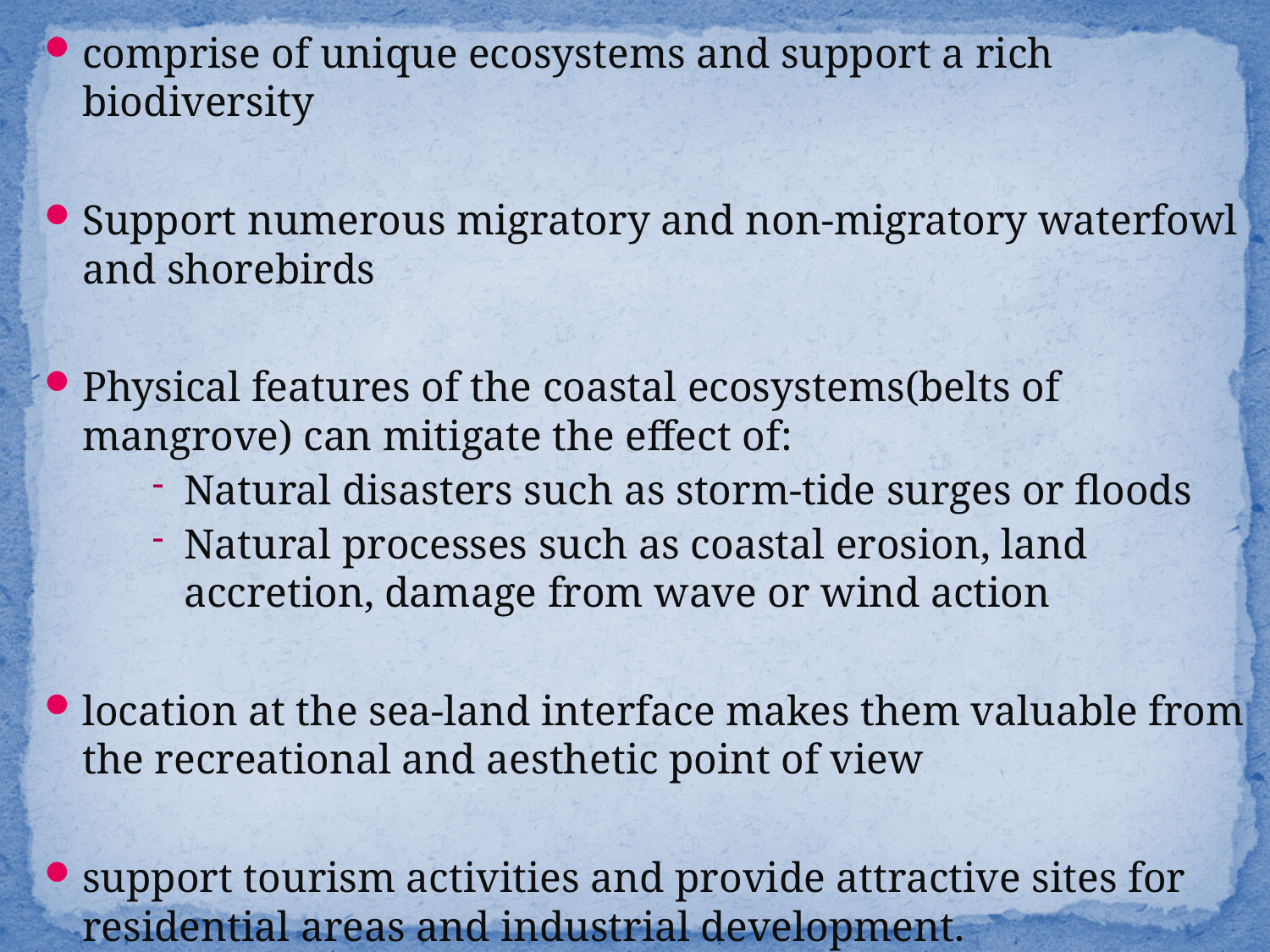

comprise of unique ecosystems and support a rich biodiversity

Support numerous migratory and non-migratory waterfowl and shorebirds

Physical features of the coastal ecosystems(belts of mangrove) can mitigate the effect of:
Natural disasters such as storm-tide surges or floods
Natural processes such as coastal erosion, land accretion, damage from wave or wind action

location at the sea-land interface makes them valuable from the recreational and aesthetic point of view

support tourism activities and provide attractive sites for residential areas and industrial development.